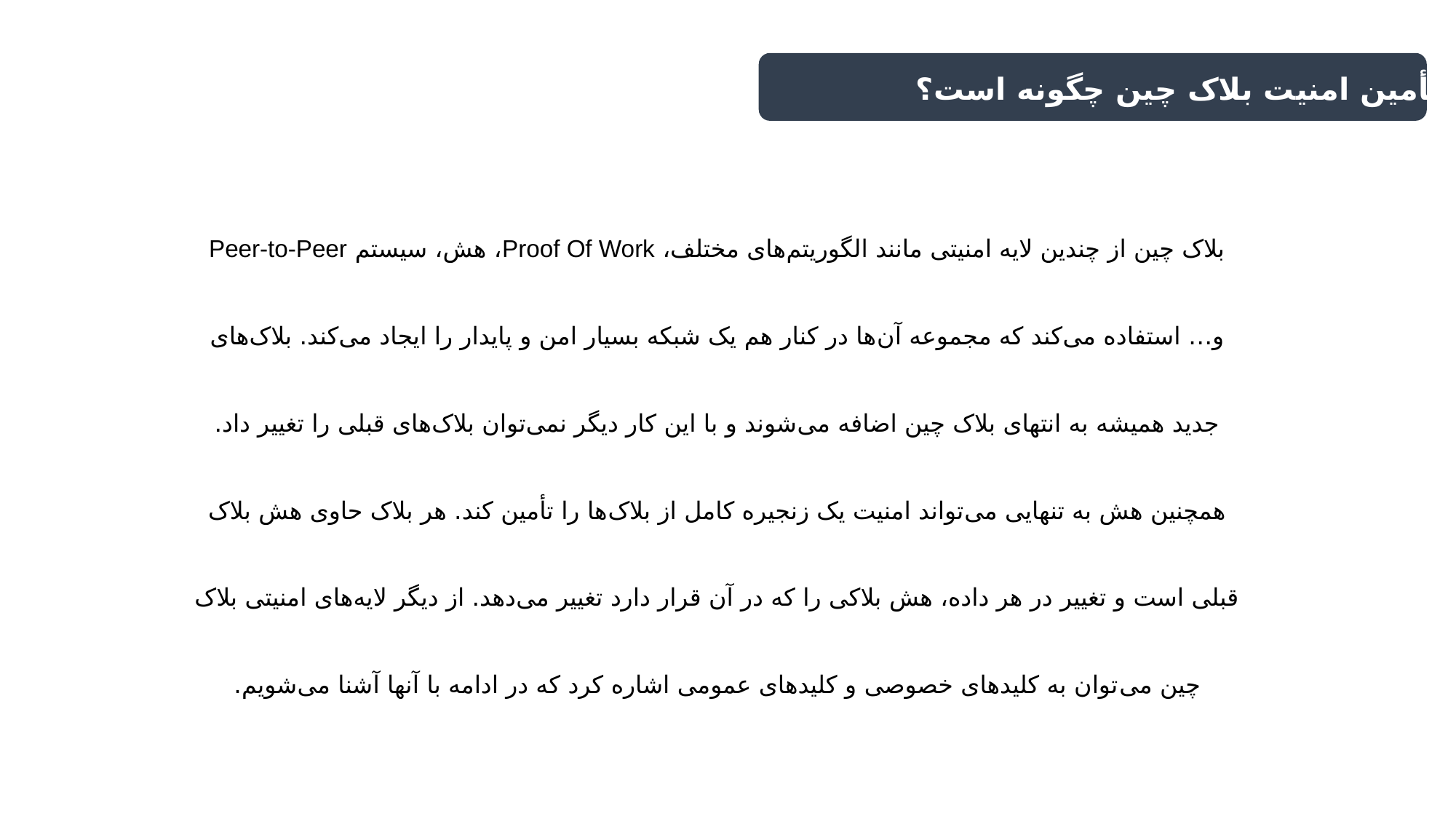

تأمین امنیت بلاک چین چگونه است؟
بلاک چین از چندین لایه امنیتی مانند الگوریتم‌های مختلف، Proof Of Work، هش، سیستم Peer-to-Peer و… استفاده می‌کند که مجموعه آن‌ها در کنار هم یک شبکه بسیار امن و پایدار را ایجاد می‌کند. بلاک‌های جدید همیشه به انتهای بلاک چین اضافه می‌شوند و با این کار دیگر نمی‌توان بلاک‌های قبلی را تغییر داد. همچنین هش به تنهایی می‌تواند امنیت یک زنجیره کامل از بلاک‌ها را تأمین کند. هر بلاک حاوی هش بلاک قبلی است و تغییر در هر داده، هش بلاکی را که در آن قرار دارد تغییر می‌دهد. از دیگر لایه‌های امنیتی بلاک چین می‌توان به کلیدهای خصوصی و کلیدهای عمومی اشاره کرد که در ادامه با آنها آشنا می‌شویم.